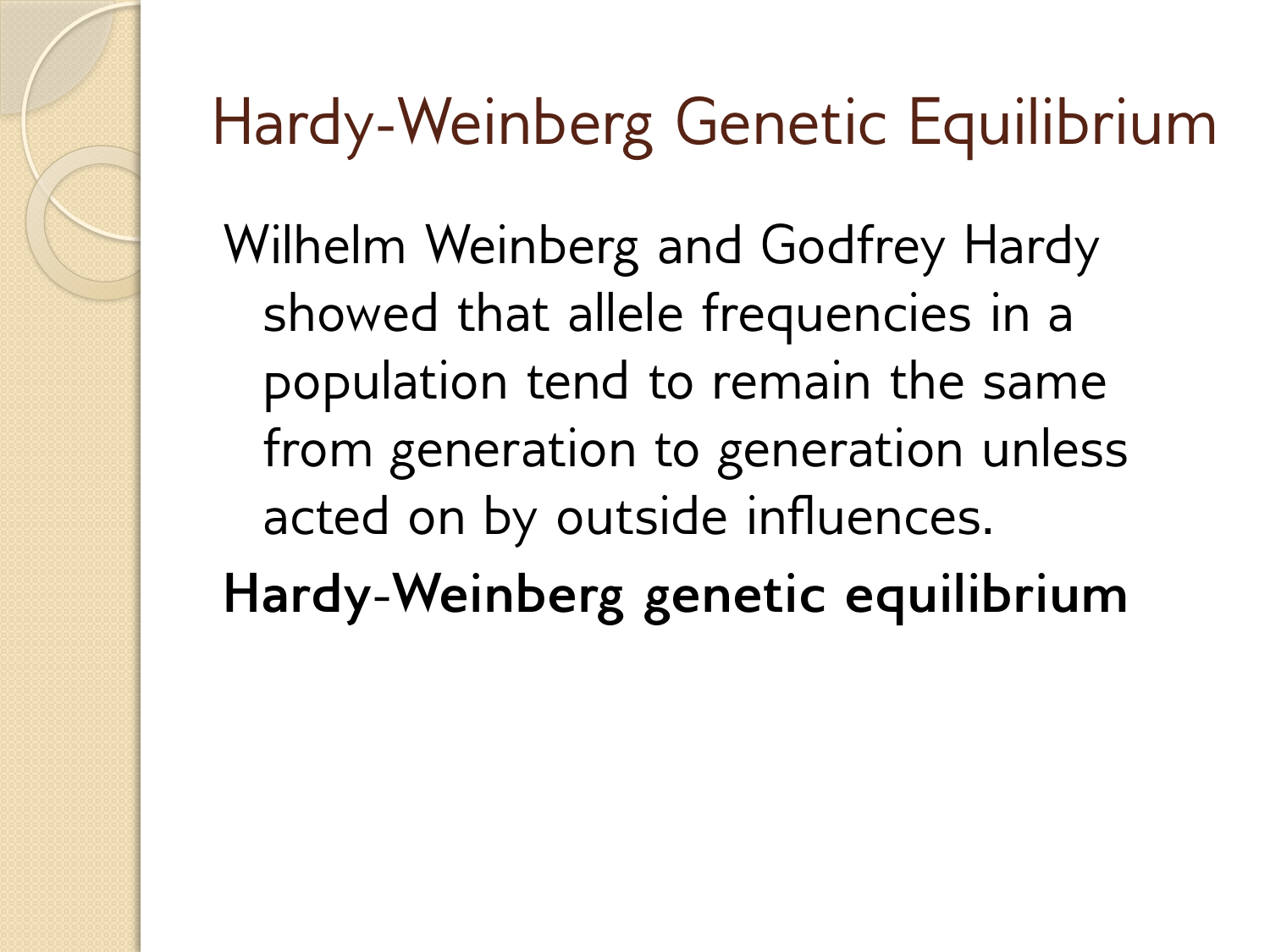

# Hardy-Weinberg Genetic Equilibrium
Wilhelm Weinberg and Godfrey Hardy showed that allele frequencies in a population tend to remain the same from generation to generation unless acted on by outside influences.
Hardy-Weinberg genetic equilibrium